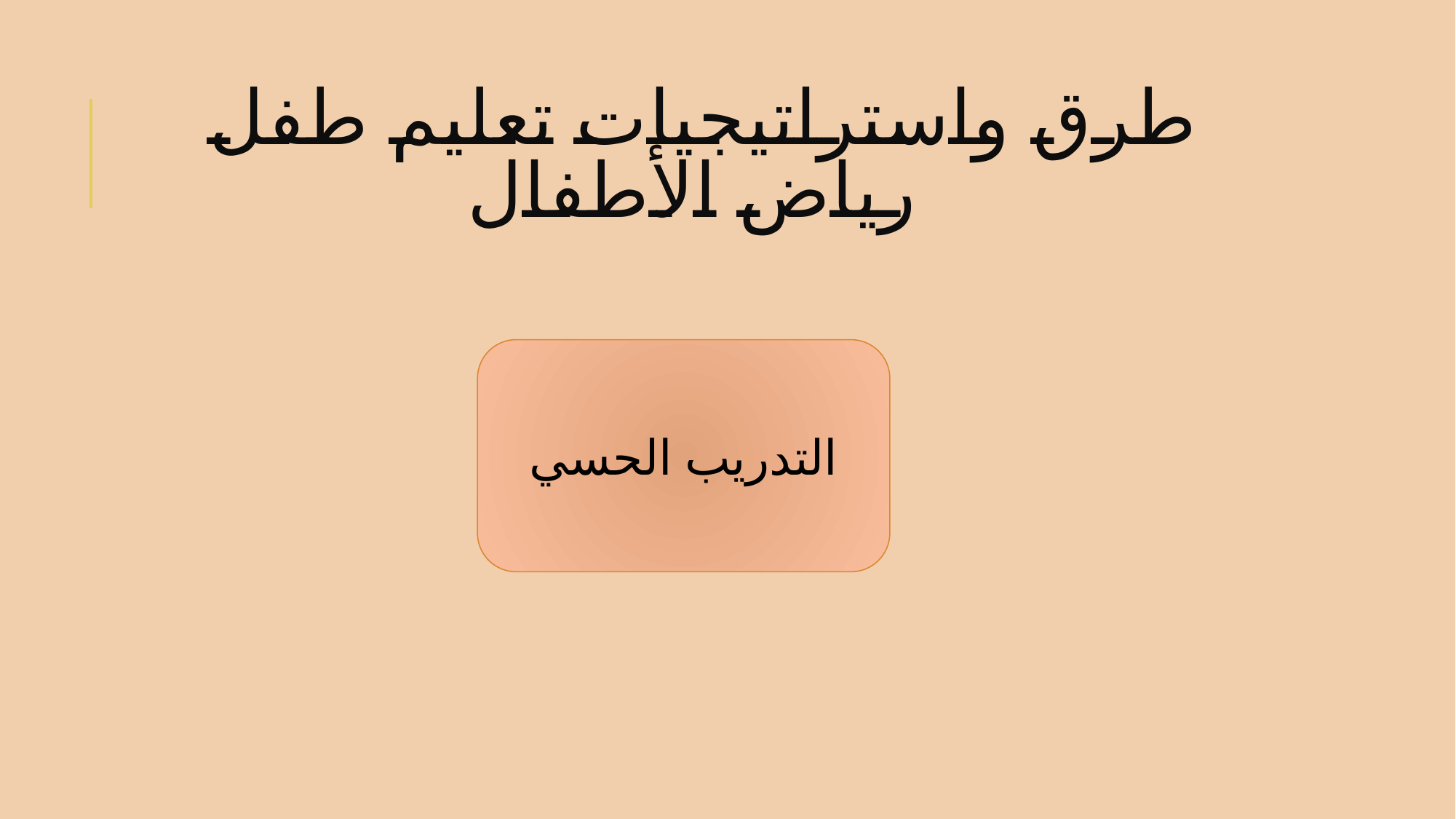

# طرق واستراتيجيات تعليم طفل رياض الأطفال

التدريب الحسي